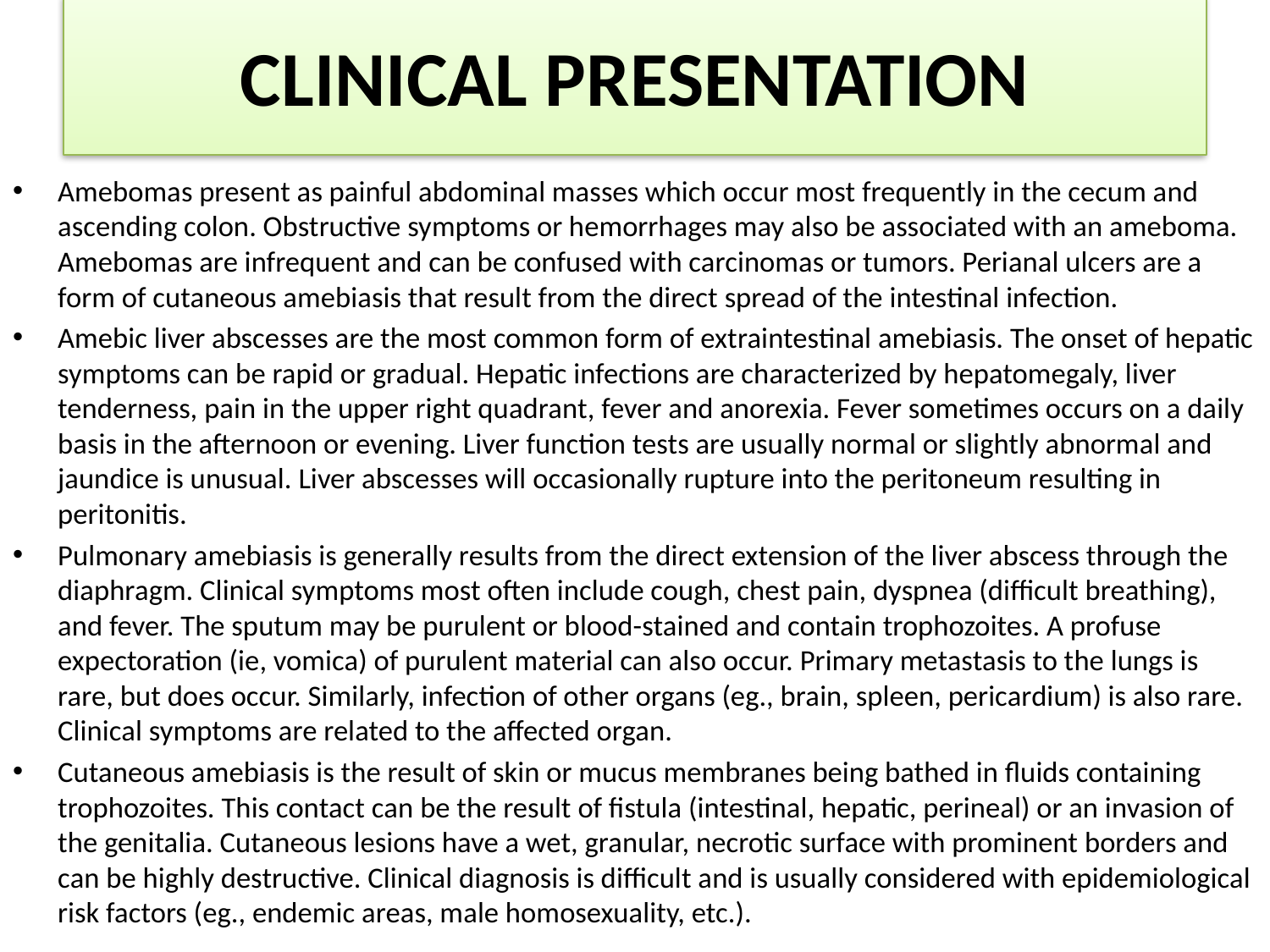

# CLINICAL PRESENTATION
Amebomas present as painful abdominal masses which occur most frequently in the cecum and ascending colon. Obstructive symptoms or hemorrhages may also be associated with an ameboma. Amebomas are infrequent and can be confused with carcinomas or tumors. Perianal ulcers are a form of cutaneous amebiasis that result from the direct spread of the intestinal infection.
Amebic liver abscesses are the most common form of extraintestinal amebiasis. The onset of hepatic symptoms can be rapid or gradual. Hepatic infections are characterized by hepatomegaly, liver tenderness, pain in the upper right quadrant, fever and anorexia. Fever sometimes occurs on a daily basis in the afternoon or evening. Liver function tests are usually normal or slightly abnormal and jaundice is unusual. Liver abscesses will occasionally rupture into the peritoneum resulting in peritonitis.
Pulmonary amebiasis is generally results from the direct extension of the liver abscess through the diaphragm. Clinical symptoms most often include cough, chest pain, dyspnea (difficult breathing), and fever. The sputum may be purulent or blood-stained and contain trophozoites. A profuse expectoration (ie, vomica) of purulent material can also occur. Primary metastasis to the lungs is rare, but does occur. Similarly, infection of other organs (eg., brain, spleen, pericardium) is also rare. Clinical symptoms are related to the affected organ.
Cutaneous amebiasis is the result of skin or mucus membranes being bathed in fluids containing trophozoites. This contact can be the result of fistula (intestinal, hepatic, perineal) or an invasion of the genitalia. Cutaneous lesions have a wet, granular, necrotic surface with prominent borders and can be highly destructive. Clinical diagnosis is difficult and is usually considered with epidemiological risk factors (eg., endemic areas, male homosexuality, etc.).